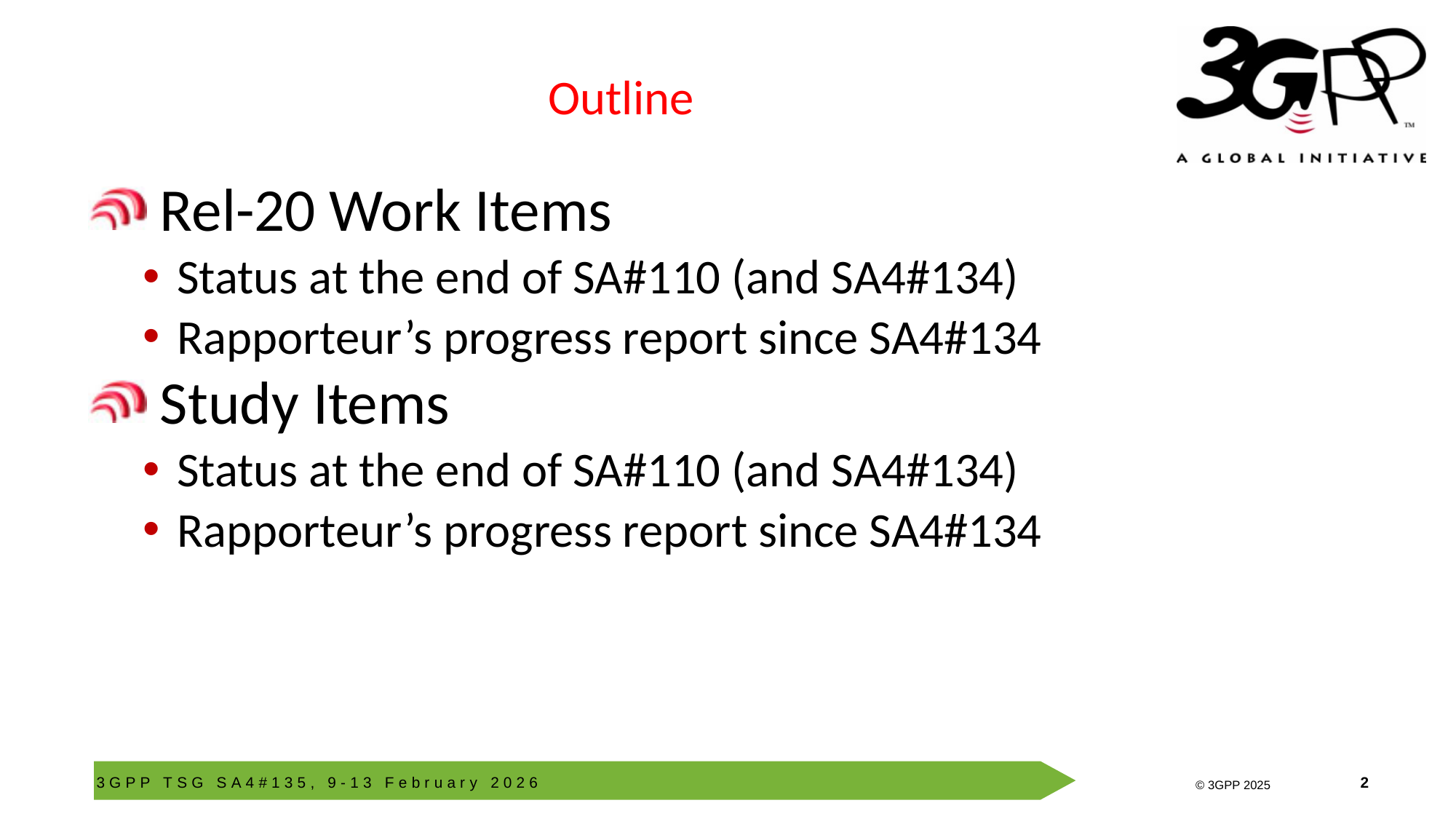

# Outline
 Rel-20 Work Items
Status at the end of SA#110 (and SA4#134)
Rapporteur’s progress report since SA4#134
 Study Items
Status at the end of SA#110 (and SA4#134)
Rapporteur’s progress report since SA4#134